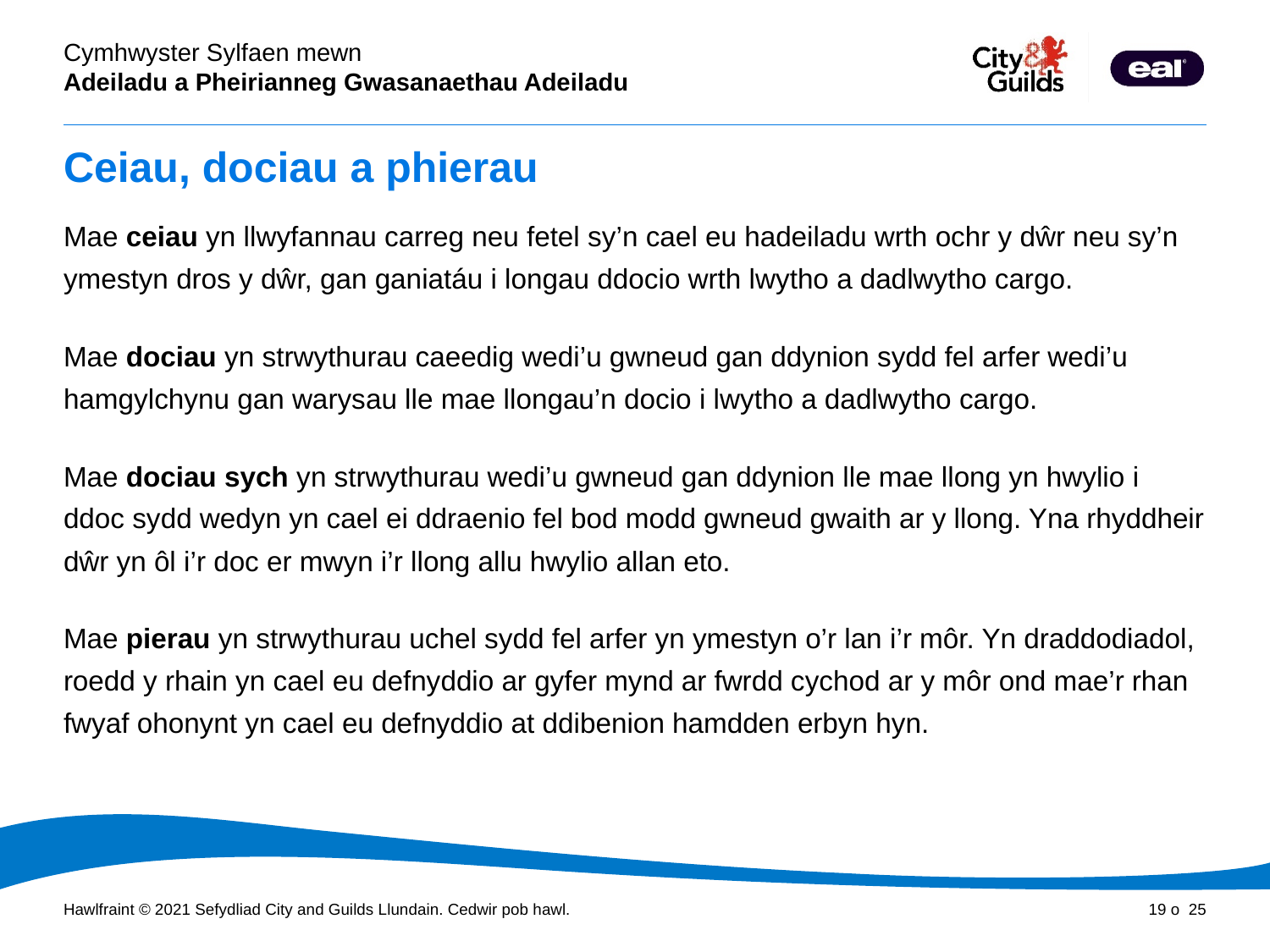

# Ceiau, dociau a phierau
Mae ceiau yn llwyfannau carreg neu fetel sy’n cael eu hadeiladu wrth ochr y dŵr neu sy’n ymestyn dros y dŵr, gan ganiatáu i longau ddocio wrth lwytho a dadlwytho cargo.
Mae dociau yn strwythurau caeedig wedi’u gwneud gan ddynion sydd fel arfer wedi’u hamgylchynu gan warysau lle mae llongau’n docio i lwytho a dadlwytho cargo.
Mae dociau sych yn strwythurau wedi’u gwneud gan ddynion lle mae llong yn hwylio i ddoc sydd wedyn yn cael ei ddraenio fel bod modd gwneud gwaith ar y llong. Yna rhyddheir dŵr yn ôl i’r doc er mwyn i’r llong allu hwylio allan eto.
Mae pierau yn strwythurau uchel sydd fel arfer yn ymestyn o’r lan i’r môr. Yn draddodiadol, roedd y rhain yn cael eu defnyddio ar gyfer mynd ar fwrdd cychod ar y môr ond mae’r rhan fwyaf ohonynt yn cael eu defnyddio at ddibenion hamdden erbyn hyn.